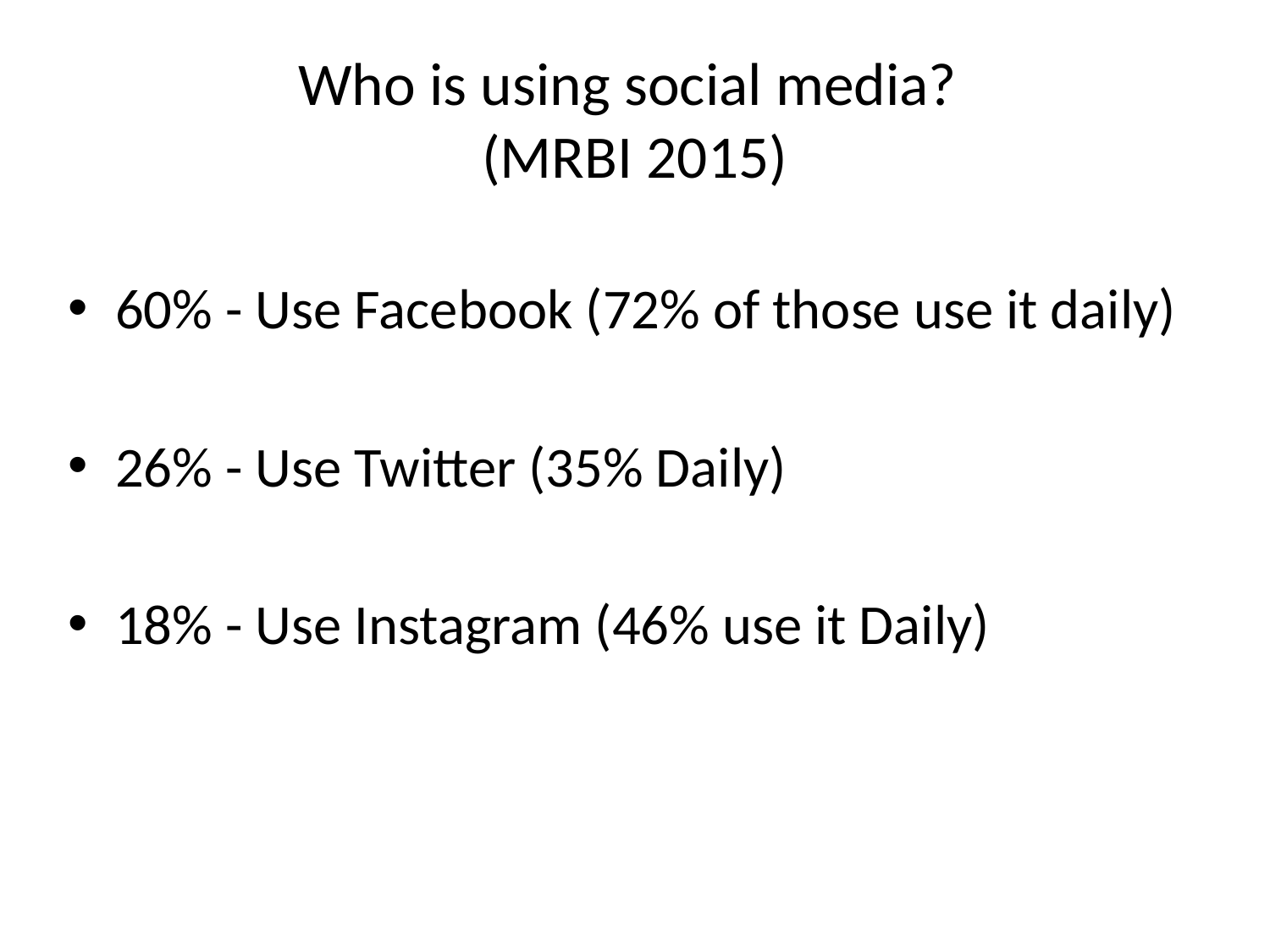

# Who is using social media? (MRBI 2015)
60% - Use Facebook (72% of those use it daily)

26% - Use Twitter (35% Daily)

18% - Use Instagram (46% use it Daily)